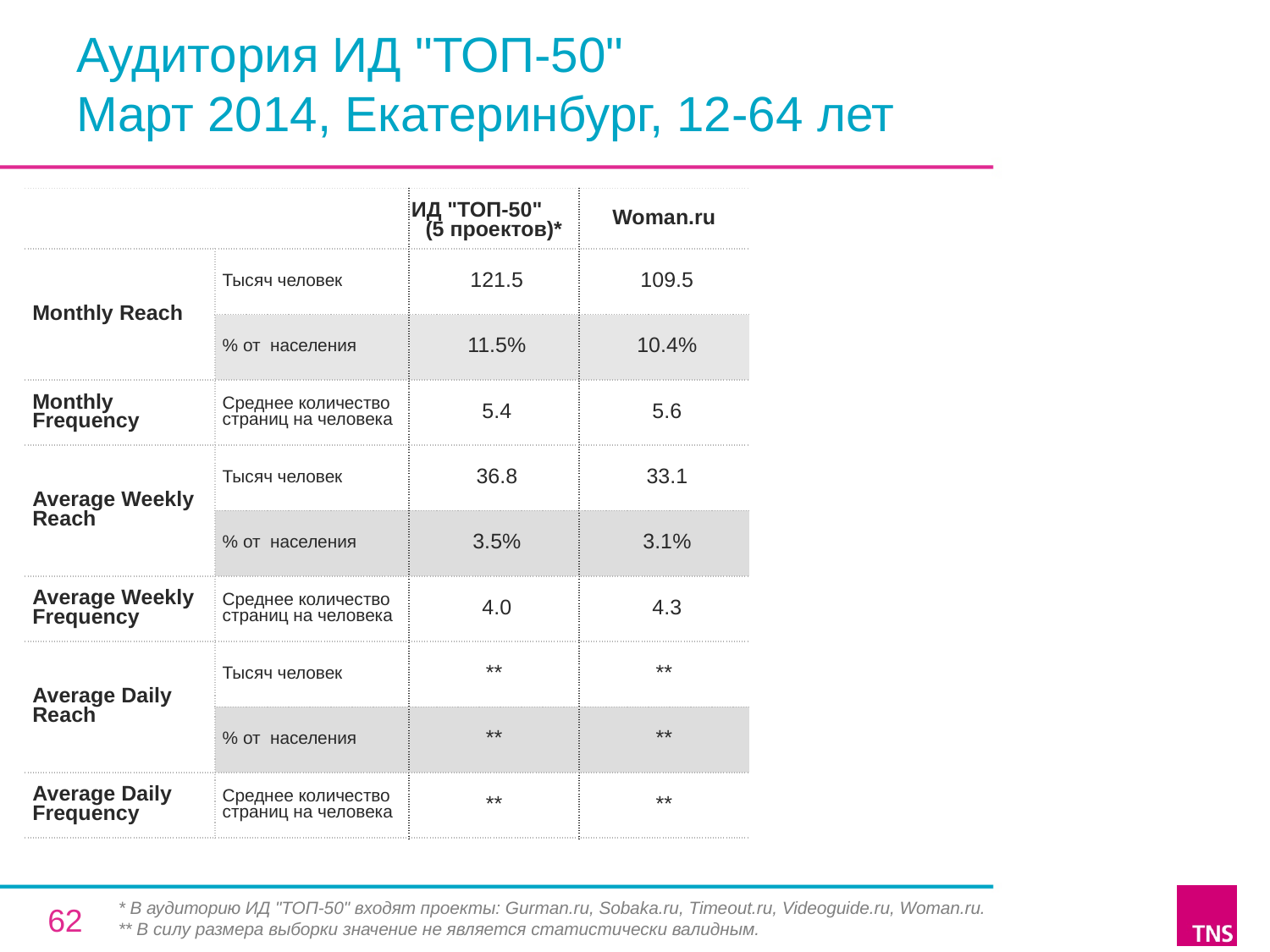

# Аудитория ИД "ТОП-50" Март 2014, Екатеринбург, 12-64 лет
|  |  | ИД "ТОП-50" (5 проектов)\* | Woman.ru |
| --- | --- | --- | --- |
| Monthly Reach | Тысяч человек | 121.5 | 109.5 |
|  | % от населения | 11.5% | 10.4% |
| Monthly Frequency | Среднее количество страниц на человека | 5.4 | 5.6 |
| Average Weekly Reach | Тысяч человек | 36.8 | 33.1 |
|  | % от населения | 3.5% | 3.1% |
| Average Weekly Frequency | Среднее количество страниц на человека | 4.0 | 4.3 |
| Average Daily Reach | Тысяч человек | \*\* | \*\* |
|  | % от населения | \*\* | \*\* |
| Average Daily Frequency | Среднее количество страниц на человека | \*\* | \*\* |
* В аудиторию ИД "ТОП-50" входят проекты: Gurman.ru, Sobaka.ru, Timeout.ru, Videoguide.ru, Woman.ru.
** В силу размера выборки значение не является статистически валидным.
62